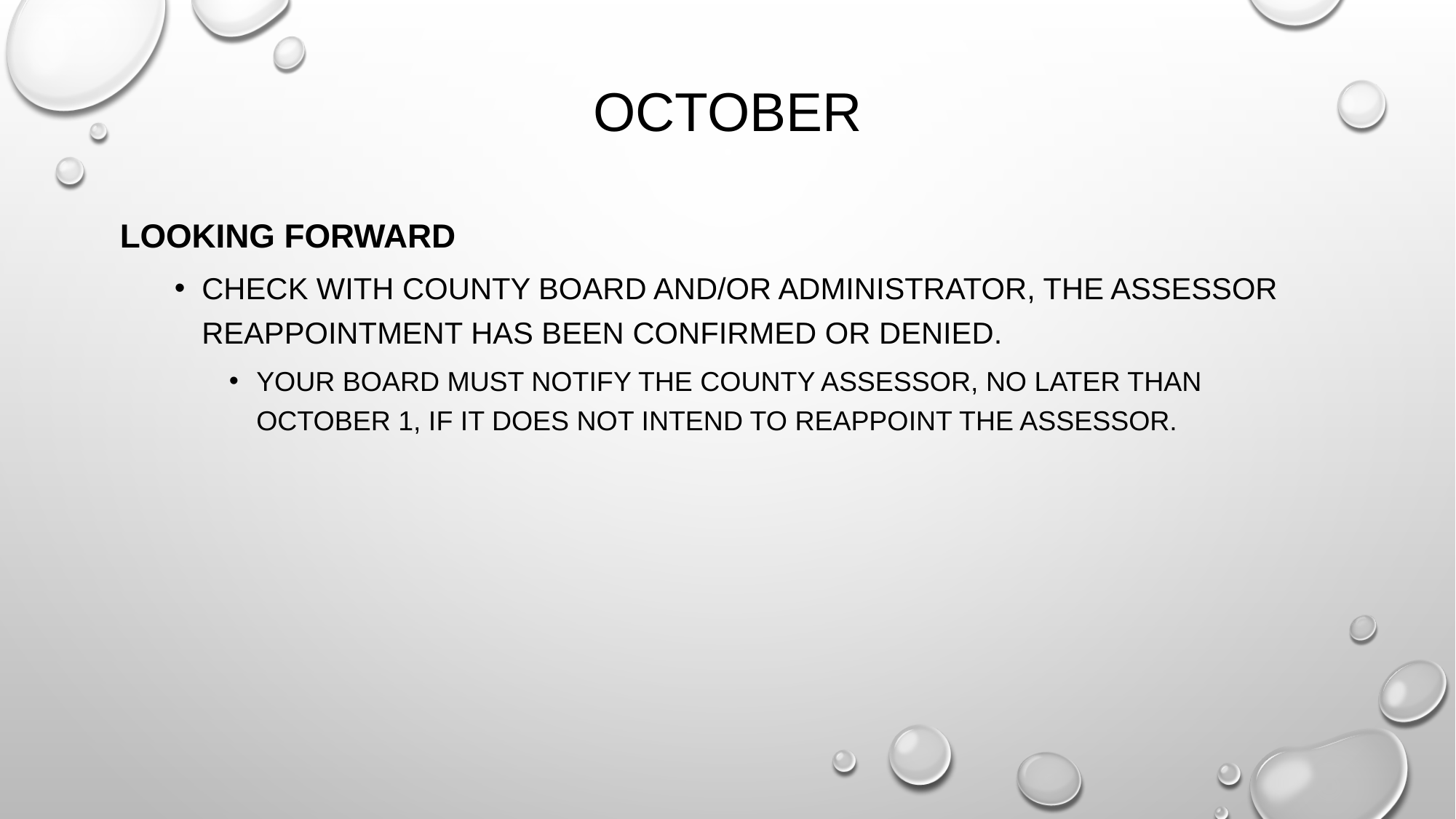

# october
Looking forward
Check with county board and/or administrator, the assessor reappointment has been confirmed or denied.
Your board must notify the county assessor, no later than October 1, if it does not intend to reappoint the assessor.